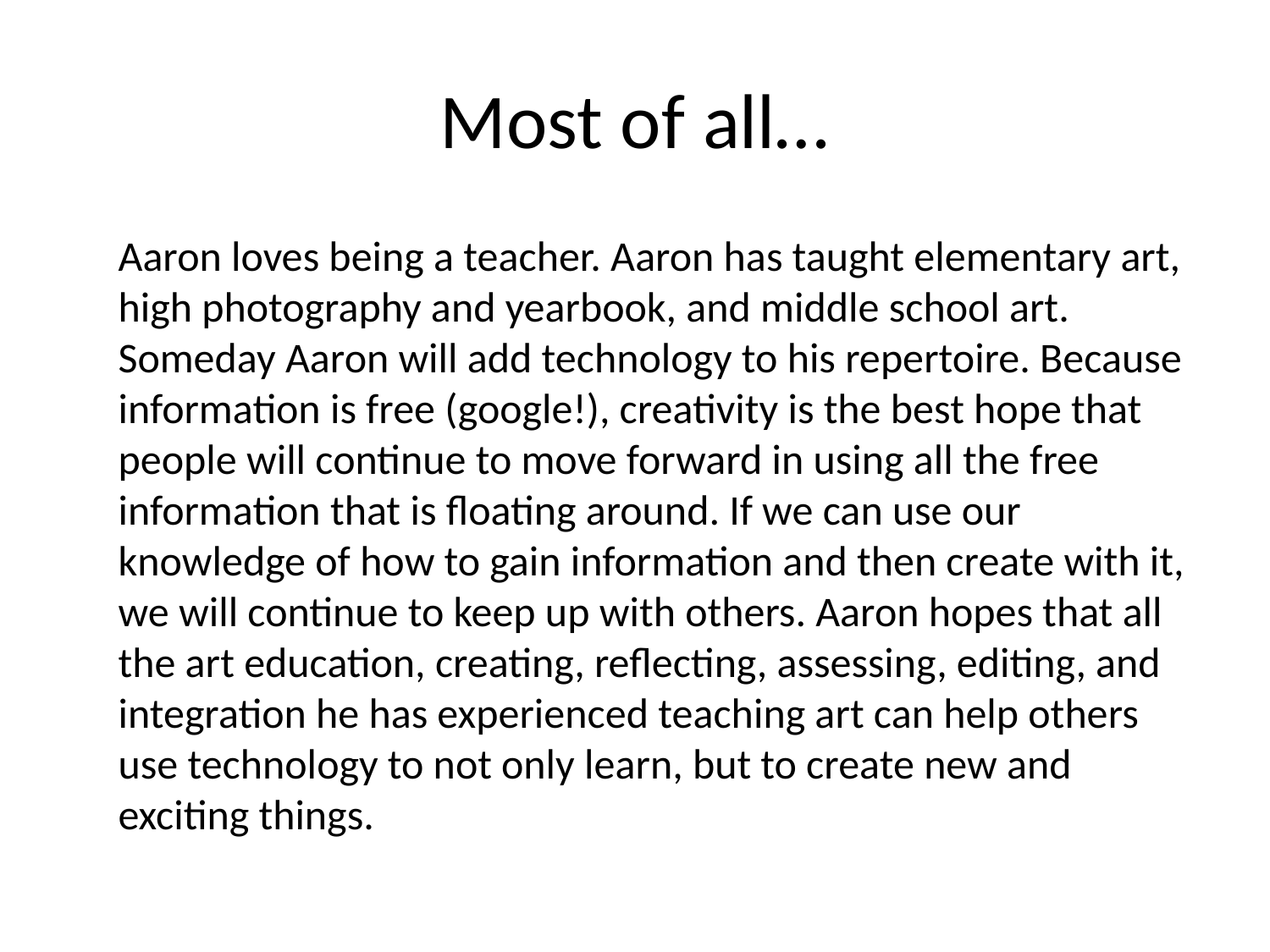

# Most of all…
	Aaron loves being a teacher. Aaron has taught elementary art, high photography and yearbook, and middle school art. Someday Aaron will add technology to his repertoire. Because information is free (google!), creativity is the best hope that people will continue to move forward in using all the free information that is floating around. If we can use our knowledge of how to gain information and then create with it, we will continue to keep up with others. Aaron hopes that all the art education, creating, reflecting, assessing, editing, and integration he has experienced teaching art can help others use technology to not only learn, but to create new and exciting things.